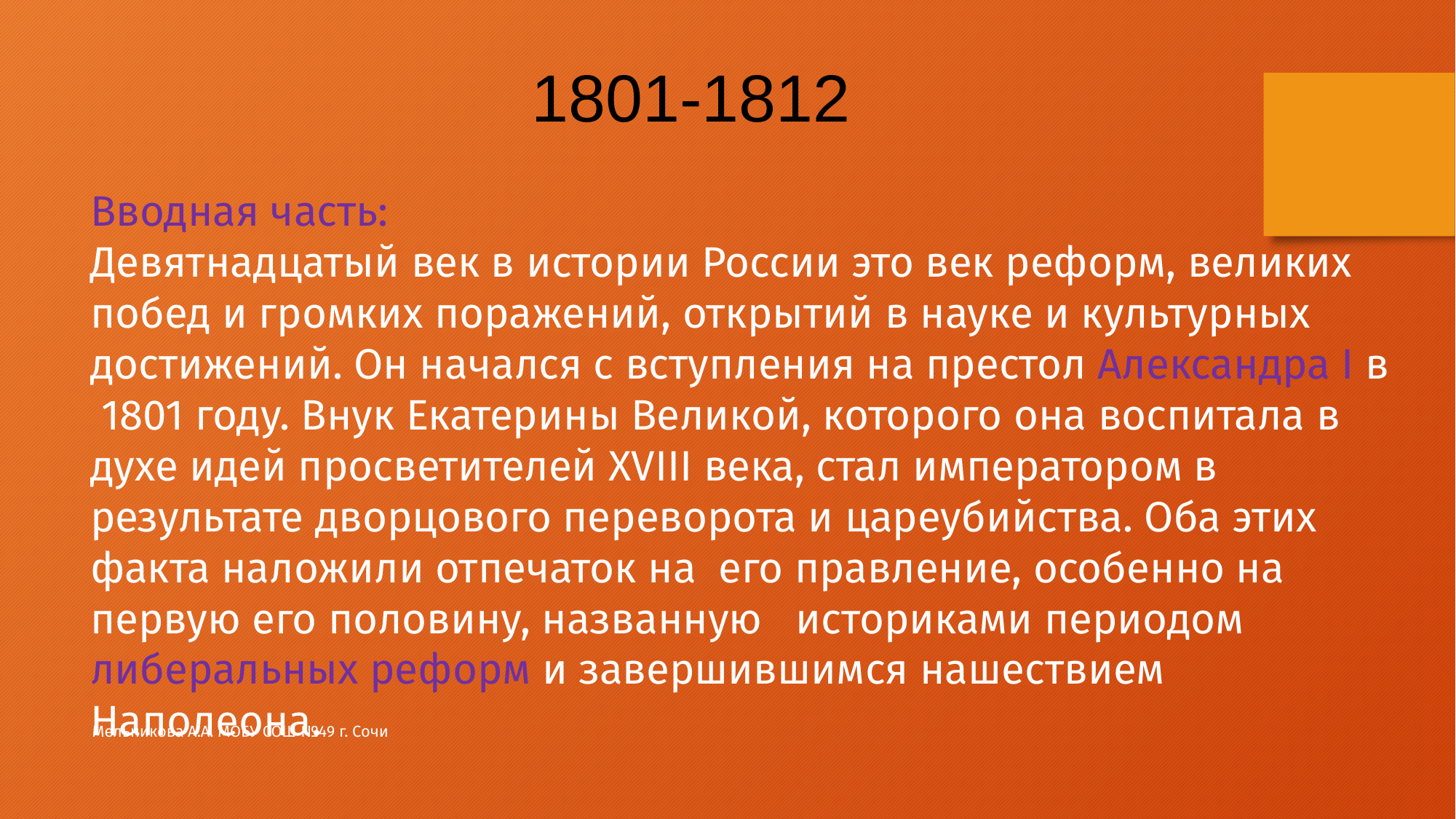

1801-1812
Вводная часть:
Девятнадцатый век в истории России это век реформ, великих побед и громких поражений, открытий в науке и культурных достижений. Он начался с вступления на престол Александра I в  1801 году. Внук Екатерины Великой, которого она воспитала в духе идей просветителей XVIII века, стал императором в результате дворцового переворота и цареубийства. Оба этих факта наложили отпечаток на  его правление, особенно на первую его половину, названную   историками периодом либеральных реформ и завершившимся нашествием Наполеона.
Мельникова А.А. МОБУ СОШ №49 г. Сочи